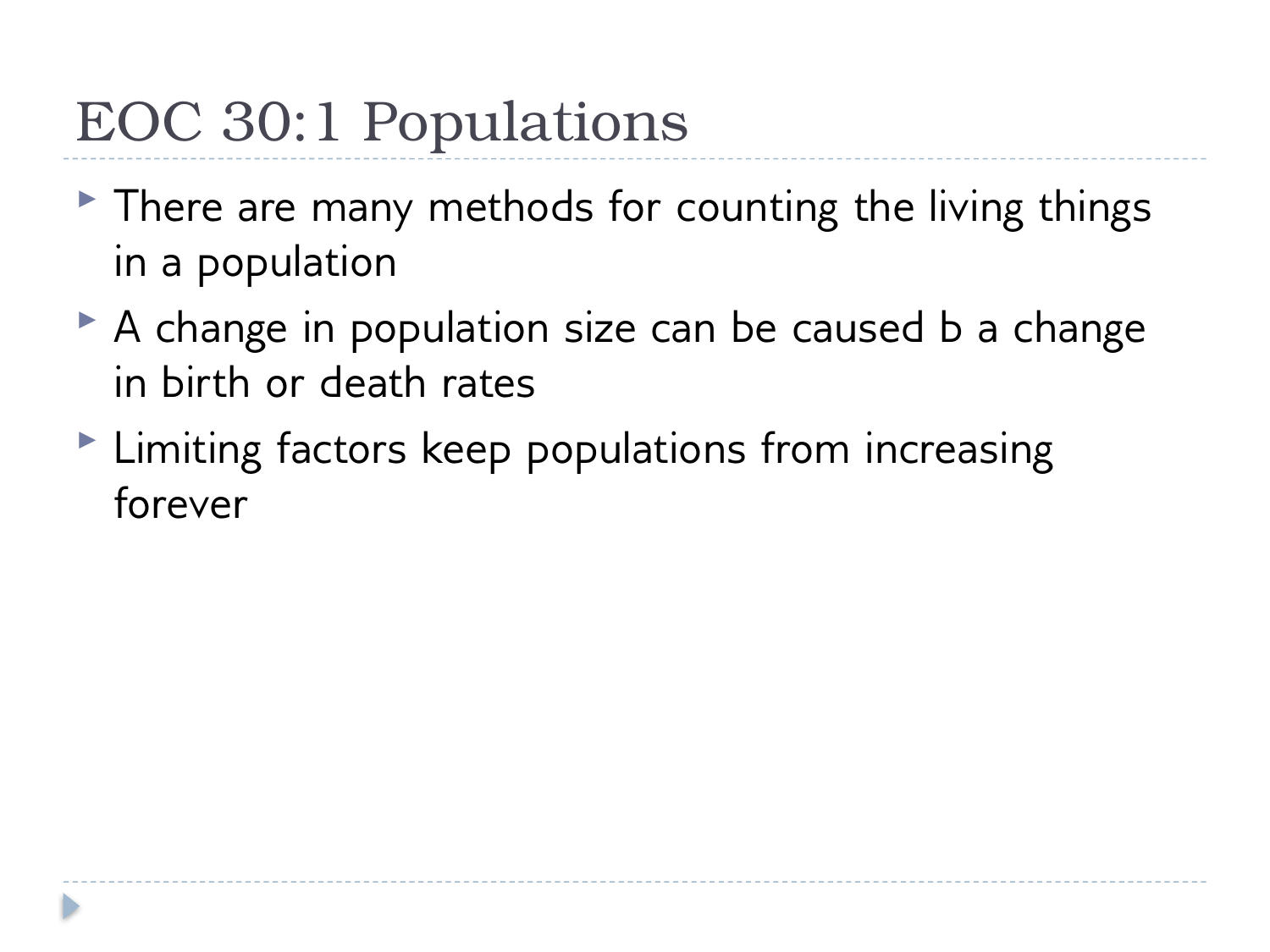

# EOC 30:1 Populations
There are many methods for counting the living things in a population
A change in population size can be caused b a change in birth or death rates
Limiting factors keep populations from increasing forever